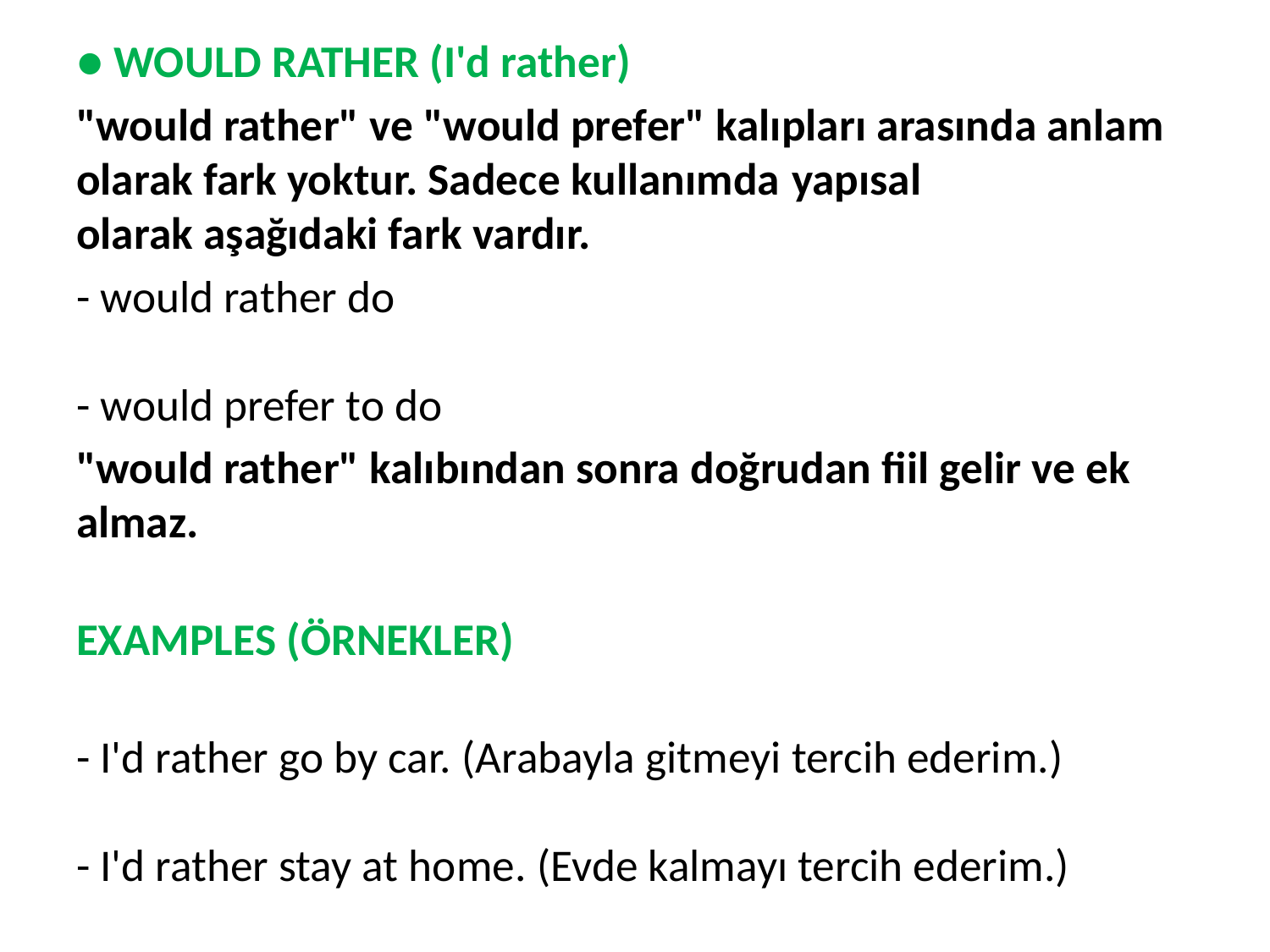

● WOULD RATHER (I'd rather)
"would rather" ve "would prefer" kalıpları arasında anlam olarak fark yoktur. Sadece kullanımda yapısal olarak aşağıdaki fark vardır.
- would rather do
- would prefer to do
"would rather" kalıbından sonra doğrudan fiil gelir ve ek almaz.
EXAMPLES (ÖRNEKLER)
- I'd rather go by car. (Arabayla gitmeyi tercih ederim.)
- I'd rather stay at home. (Evde kalmayı tercih ederim.)